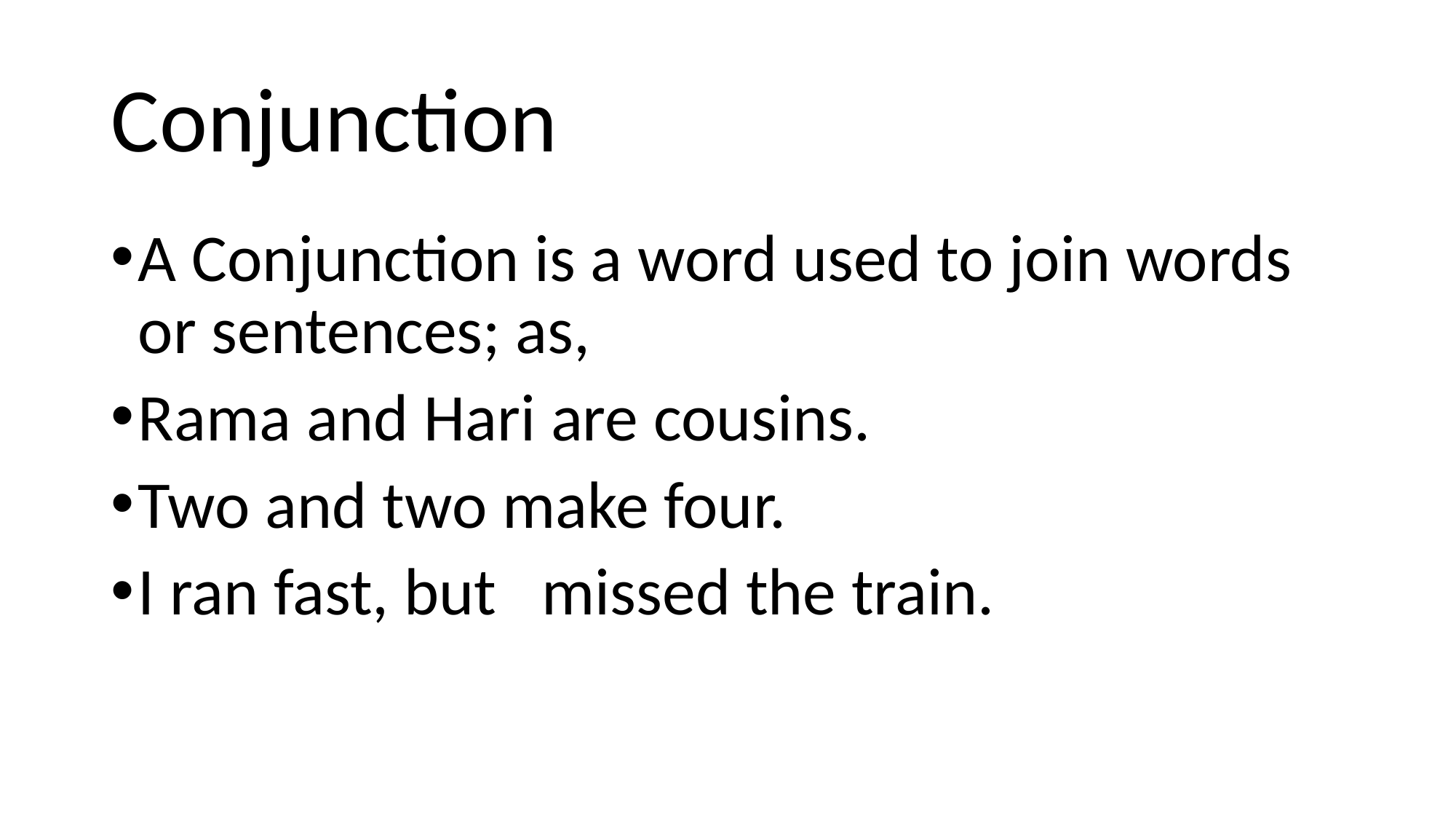

# Conjunction
A Conjunction is a word used to join words or sentences; as,
Rama and Hari are cousins.
Two and two make four.
I ran fast, but   missed the train.